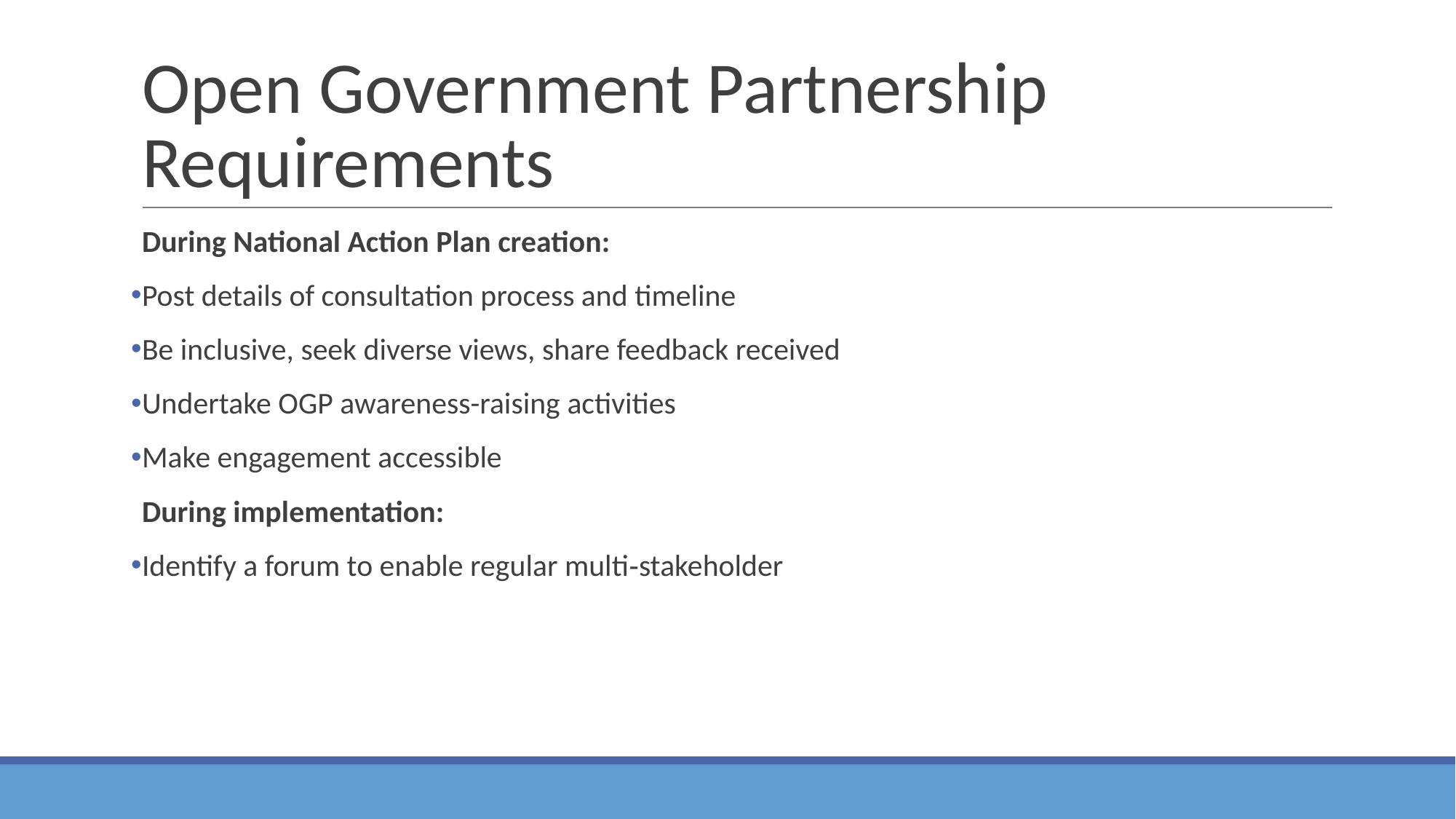

# Open Government Partnership Requirements
During National Action Plan creation:
Post details of consultation process and timeline
Be inclusive, seek diverse views, share feedback received
Undertake OGP awareness-raising activities
Make engagement accessible
During implementation:
Identify a forum to enable regular multi‐stakeholder